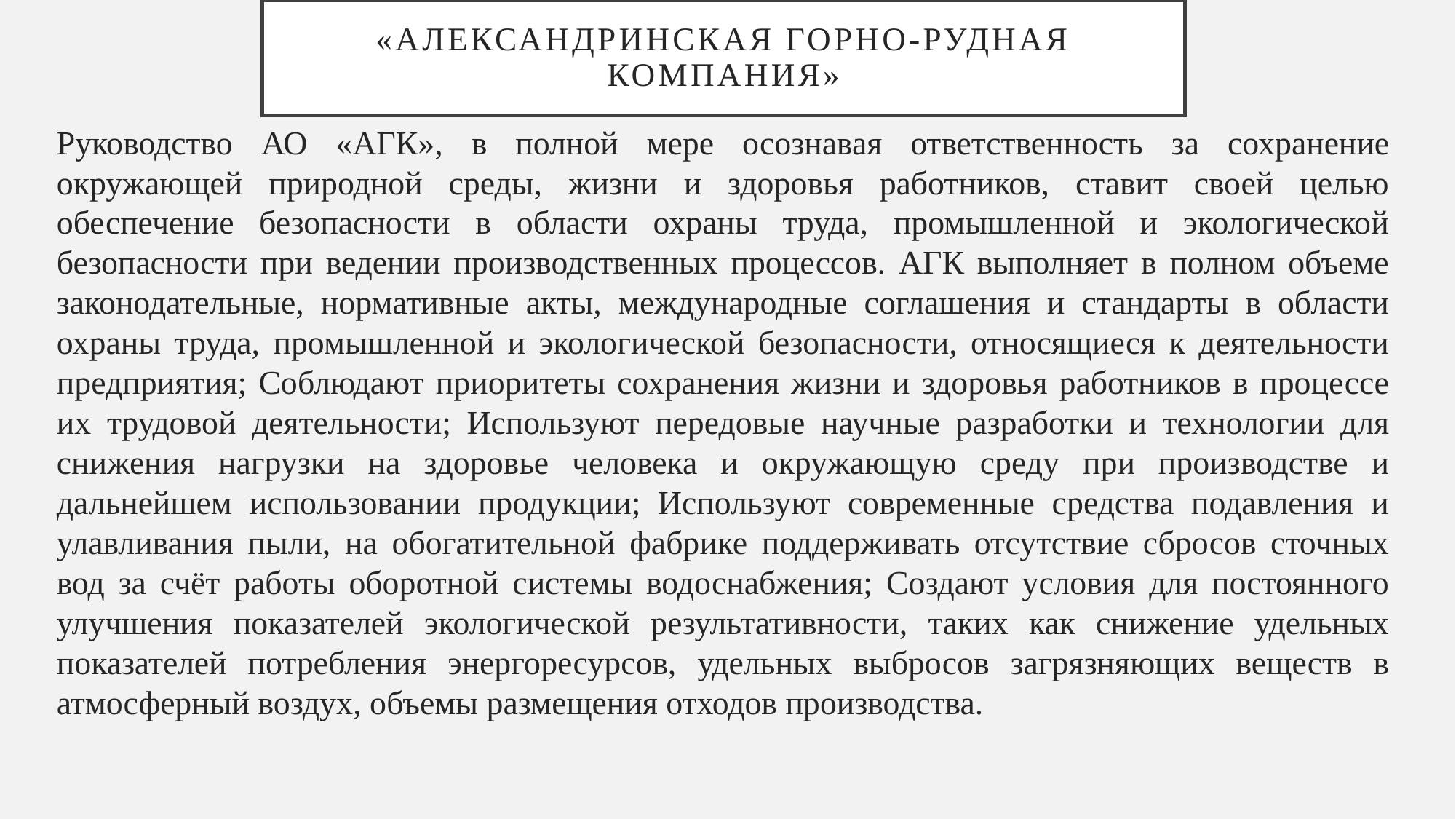

# «Александринская горно-рудная компания»
Руководство АО «АГК», в полной мере осознавая ответственность за сохранение окружающей природной среды, жизни и здоровья работников, ставит своей целью обеспечение безопасности в области охраны труда, промышленной и экологической безопасности при ведении производственных процессов. АГК выполняет в полном объеме законодательные, нормативные акты, международные соглашения и стандарты в области охраны труда, промышленной и экологической безопасности, относящиеся к деятельности предприятия; Соблюдают приоритеты сохранения жизни и здоровья работников в процессе их трудовой деятельности; Используют передовые научные разработки и технологии для снижения нагрузки на здоровье человека и окружающую среду при производстве и дальнейшем использовании продукции; Используют современные средства подавления и улавливания пыли, на обогатительной фабрике поддерживать отсутствие сбросов сточных вод за счёт работы оборотной системы водоснабжения; Создают условия для постоянного улучшения показателей экологической результативности, таких как снижение удельных показателей потребления энергоресурсов, удельных выбросов загрязняющих веществ в атмосферный воздух, объемы размещения отходов производства.